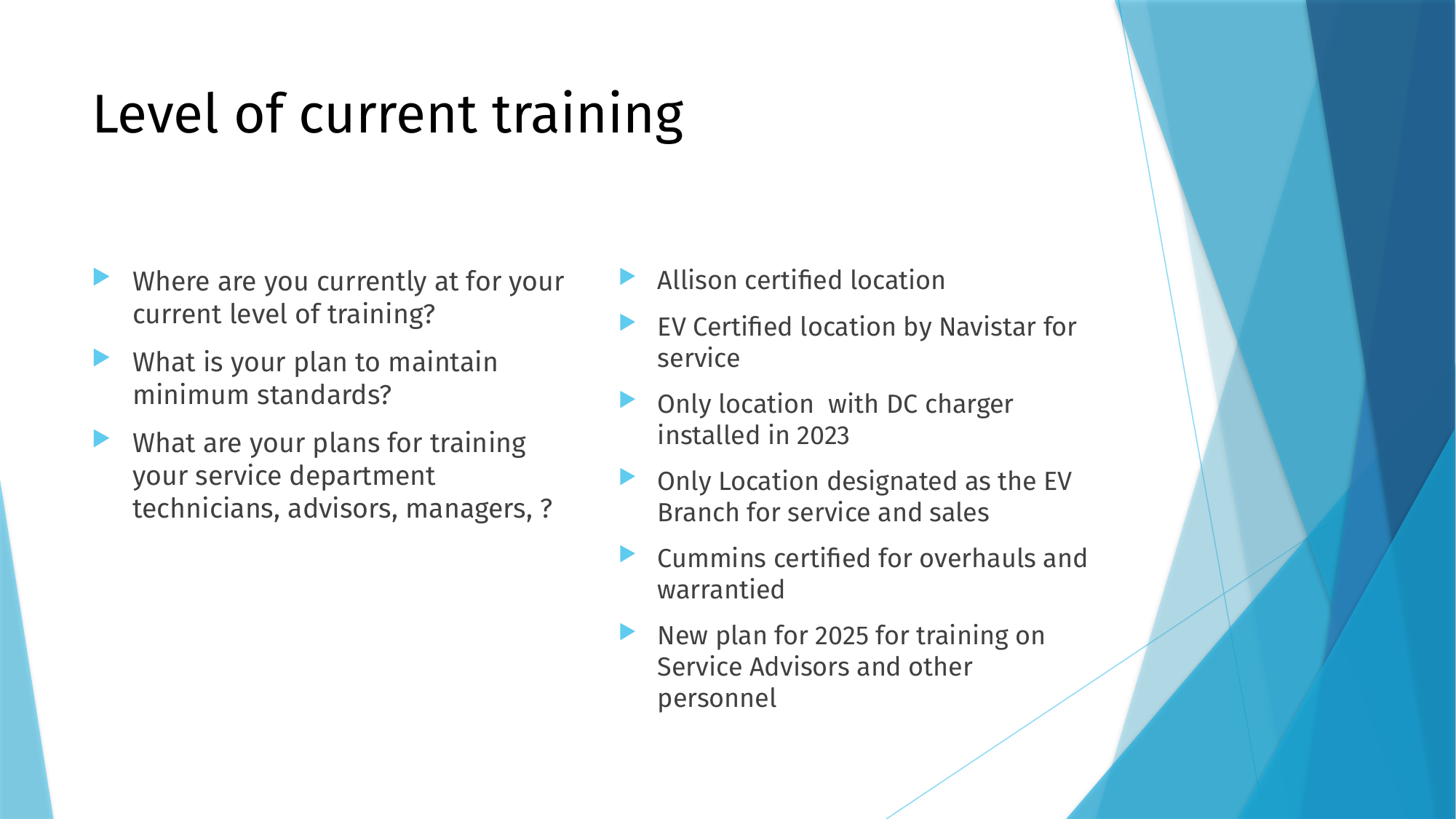

# Level of current training
Where are you currently at for your current level of training?
What is your plan to maintain minimum standards?
What are your plans for training  your service department technicians, advisors, managers, ?

Allison certified location
EV Certified location by Navistar for service
Only location  with DC charger installed in 2023
Only Location designated as the EV Branch for service and sales
Cummins certified for overhauls and warrantied
New plan for 2025 for training on Service Advisors and other personnel